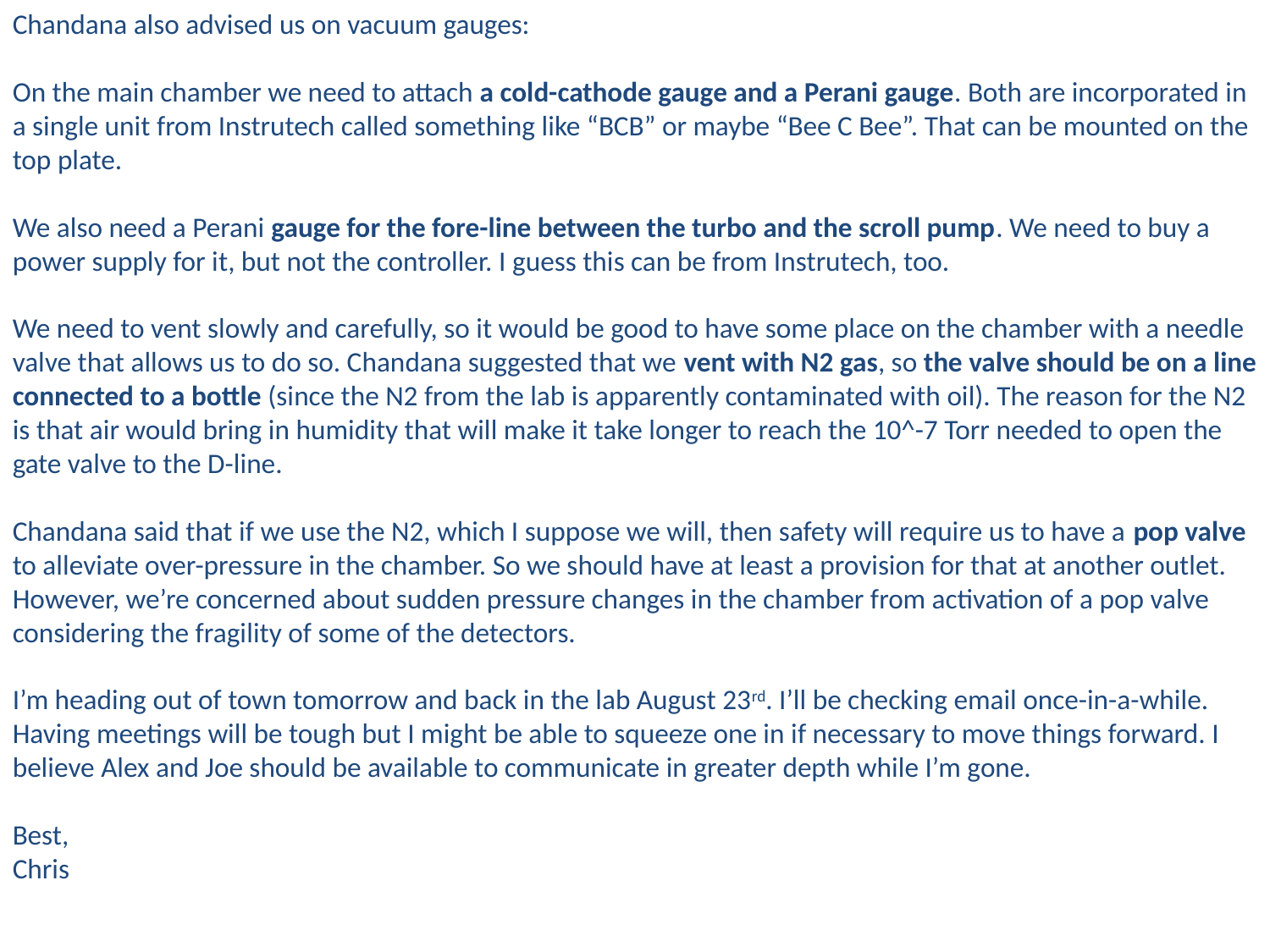

Chandana also advised us on vacuum gauges:

On the main chamber we need to attach a cold-cathode gauge and a Perani gauge. Both are incorporated in a single unit from Instrutech called something like “BCB” or maybe “Bee C Bee”. That can be mounted on the top plate.

We also need a Perani gauge for the fore-line between the turbo and the scroll pump. We need to buy a power supply for it, but not the controller. I guess this can be from Instrutech, too.

We need to vent slowly and carefully, so it would be good to have some place on the chamber with a needle valve that allows us to do so. Chandana suggested that we vent with N2 gas, so the valve should be on a line connected to a bottle (since the N2 from the lab is apparently contaminated with oil). The reason for the N2 is that air would bring in humidity that will make it take longer to reach the 10^-7 Torr needed to open the gate valve to the D-line.

Chandana said that if we use the N2, which I suppose we will, then safety will require us to have a pop valve to alleviate over-pressure in the chamber. So we should have at least a provision for that at another outlet. However, we’re concerned about sudden pressure changes in the chamber from activation of a pop valve considering the fragility of some of the detectors.

I’m heading out of town tomorrow and back in the lab August 23rd. I’ll be checking email once-in-a-while. Having meetings will be tough but I might be able to squeeze one in if necessary to move things forward. I believe Alex and Joe should be available to communicate in greater depth while I’m gone.

Best,
Chris